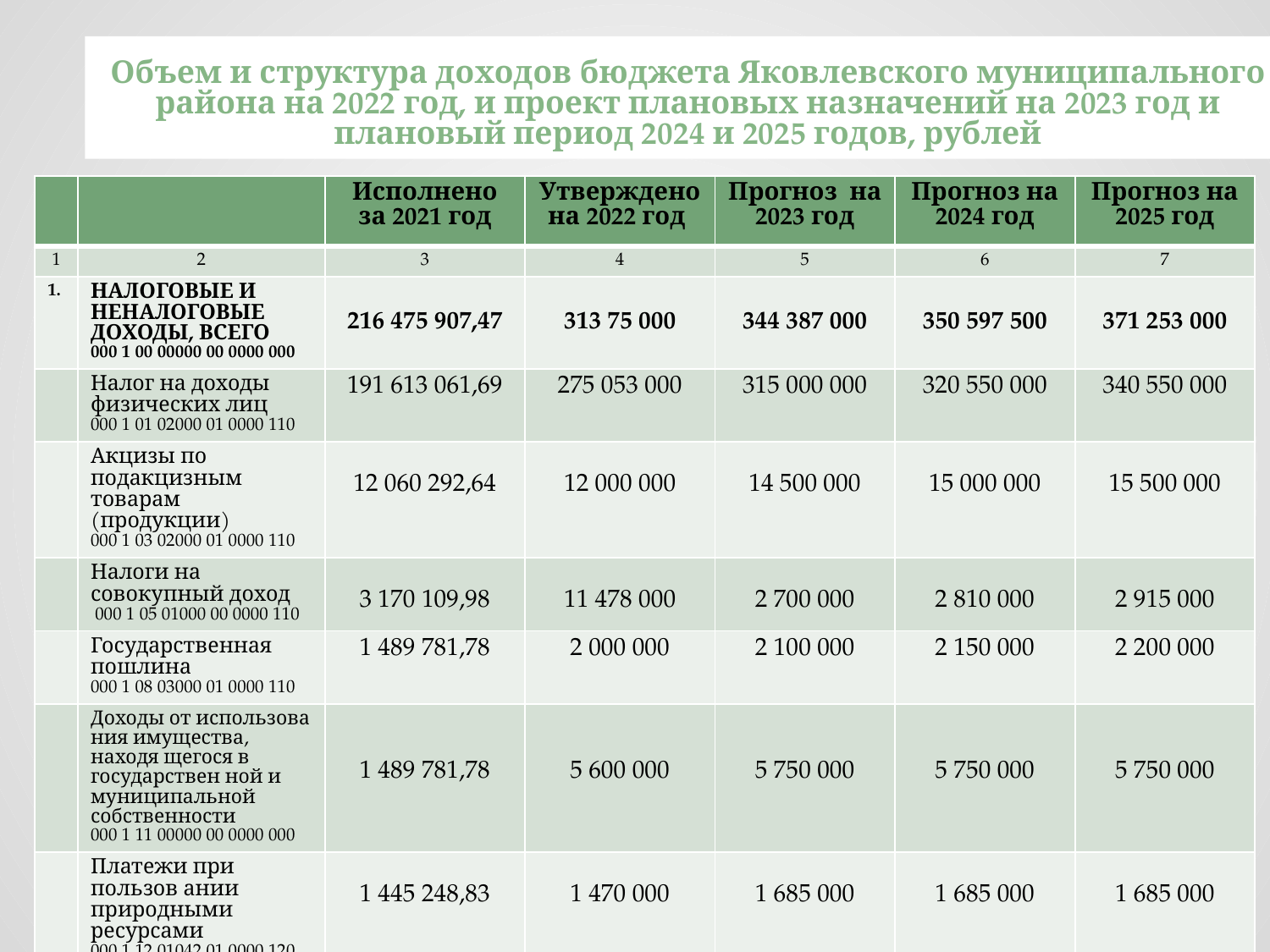

# Объем и структура доходов бюджета Яковлевского муниципального района на 2022 год, и проект плановых назначений на 2023 год и плановый период 2024 и 2025 годов, рублей
|  |  | Исполнено за 2021 год | Утверждено на 2022 год | Прогноз на 2023 год | Прогноз на 2024 год | Прогноз на 2025 год |
| --- | --- | --- | --- | --- | --- | --- |
| 1 | 2 | 3 | 4 | 5 | 6 | 7 |
| 1. | НАЛОГОВЫЕ И НЕНАЛОГОВЫЕ ДОХОДЫ, ВСЕГО 000 1 00 00000 00 0000 000 | 216 475 907,47 | 313 75 000 | 344 387 000 | 350 597 500 | 371 253 000 |
|  | Налог на доходы физических лиц 000 1 01 02000 01 0000 110 | 191 613 061,69 | 275 053 000 | 315 000 000 | 320 550 000 | 340 550 000 |
|  | Акцизы по подакцизным товарам (продукции) 000 1 03 02000 01 0000 110 | 12 060 292,64 | 12 000 000 | 14 500 000 | 15 000 000 | 15 500 000 |
|  | Налоги на совокупный доход 000 1 05 01000 00 0000 110 | 3 170 109,98 | 11 478 000 | 2 700 000 | 2 810 000 | 2 915 000 |
|  | Государственная пошлина 000 1 08 03000 01 0000 110 | 1 489 781,78 | 2 000 000 | 2 100 000 | 2 150 000 | 2 200 000 |
|  | Доходы от использова ния имущества, находя щегося в государствен ной и муниципальной собственности 000 1 11 00000 00 0000 000 | 1 489 781,78 | 5 600 000 | 5 750 000 | 5 750 000 | 5 750 000 |
|  | Платежи при пользов ании природными ресурсами 000 1 12 01042 01 0000 120 | 1 445 248,83 | 1 470 000 | 1 685 000 | 1 685 000 | 1 685 000 |